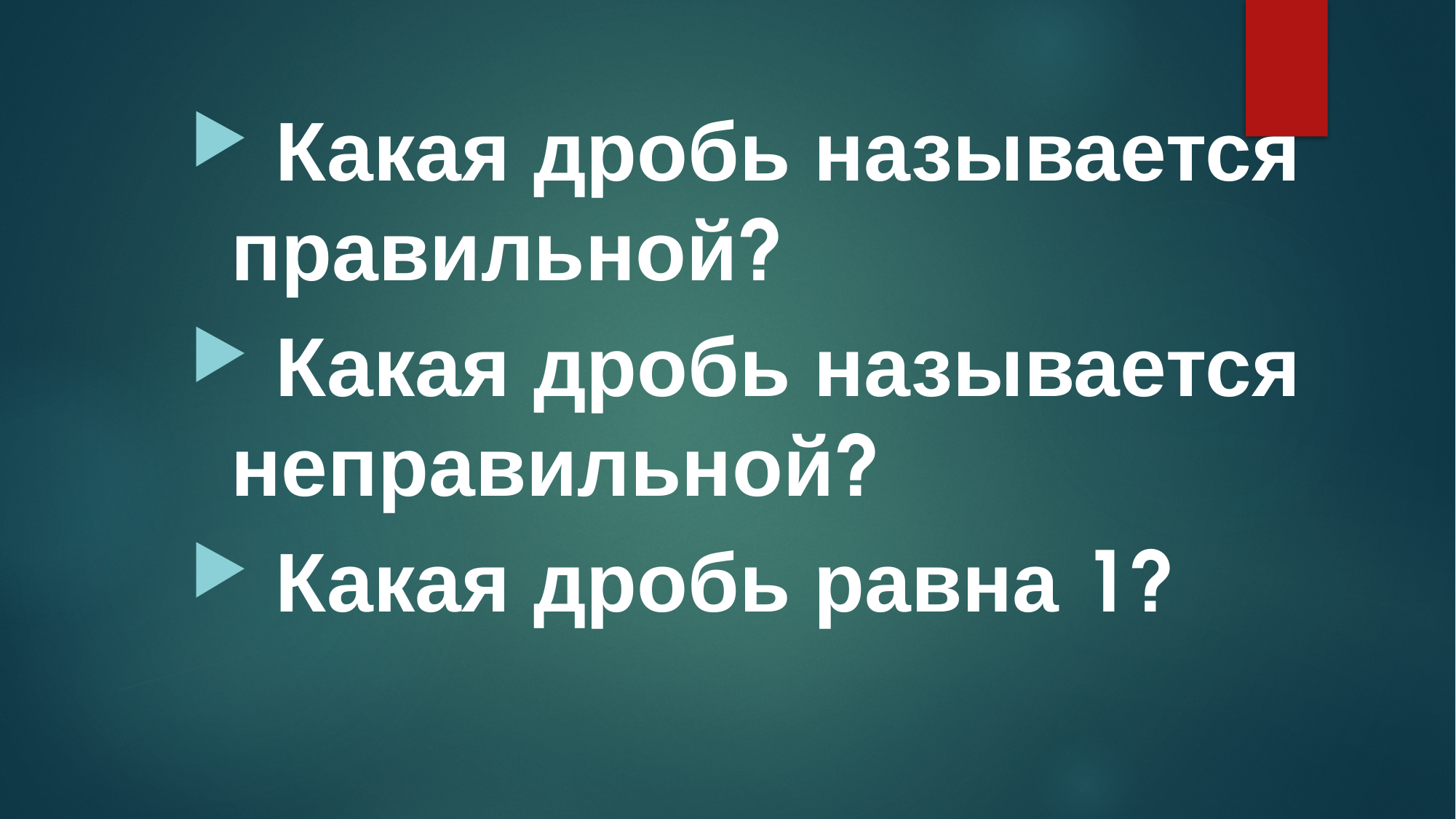

#
 Какая дробь называется правильной?
 Какая дробь называется неправильной?
 Какая дробь равна 1?